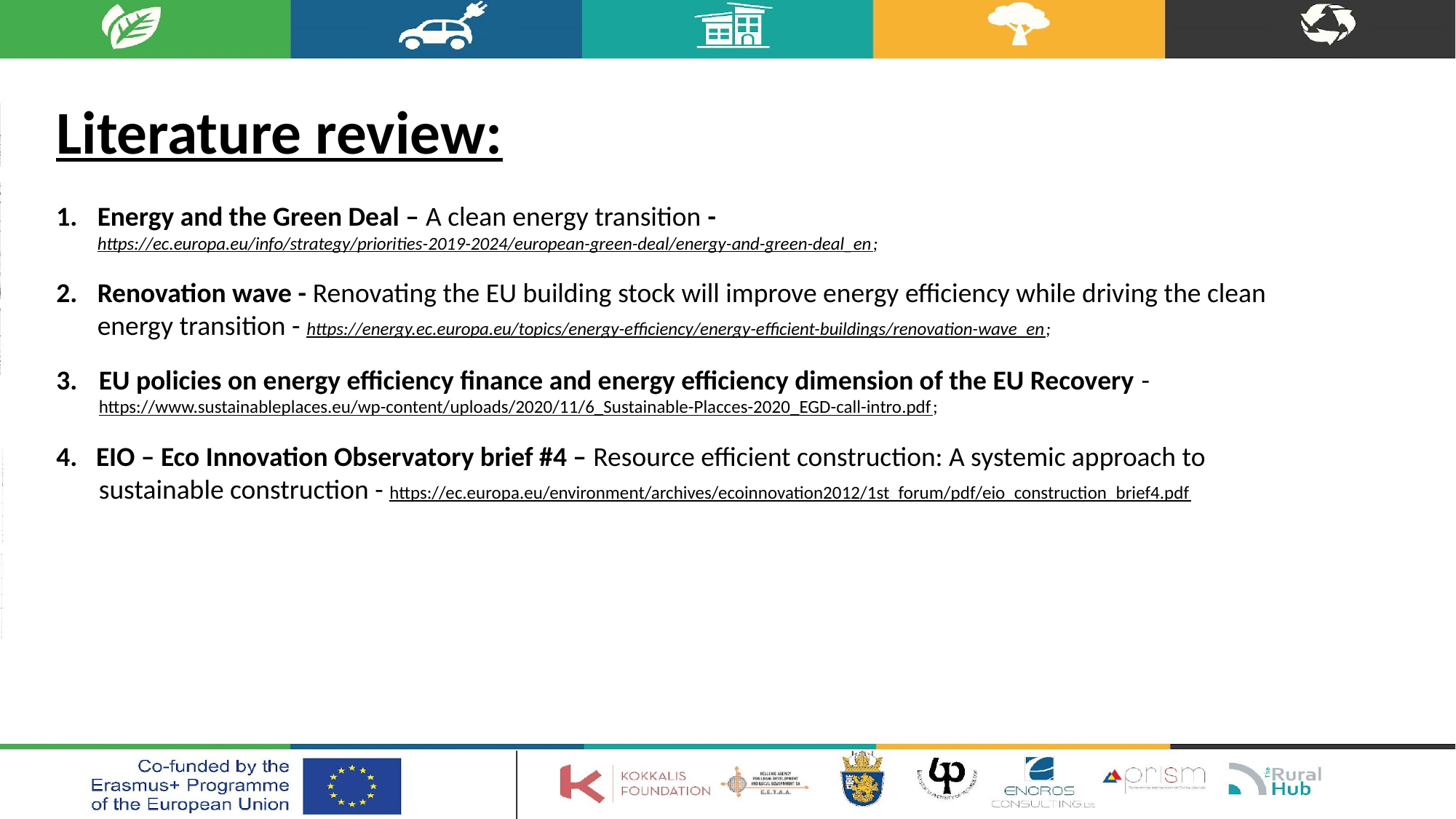

Literature review:

Energy and the Green Deal – A clean energy transition - https://ec.europa.eu/info/strategy/priorities-2019-2024/european-green-deal/energy-and-green-deal_en;

Renovation wave - Renovating the EU building stock will improve energy efficiency while driving the clean energy transition - https://energy.ec.europa.eu/topics/energy-efficiency/energy-efficient-buildings/renovation-wave_en;

EU policies on energy efficiency finance and energy efficiency dimension of the EU Recovery - https://www.sustainableplaces.eu/wp-content/uploads/2020/11/6_Sustainable-Placces-2020_EGD-call-intro.pdf;

4.   EIO – Eco Innovation Observatory brief #4 – Resource efficient construction: A systemic approach to sustainable construction - https://ec.europa.eu/environment/archives/ecoinnovation2012/1st_forum/pdf/eio_construction_brief4.pdf